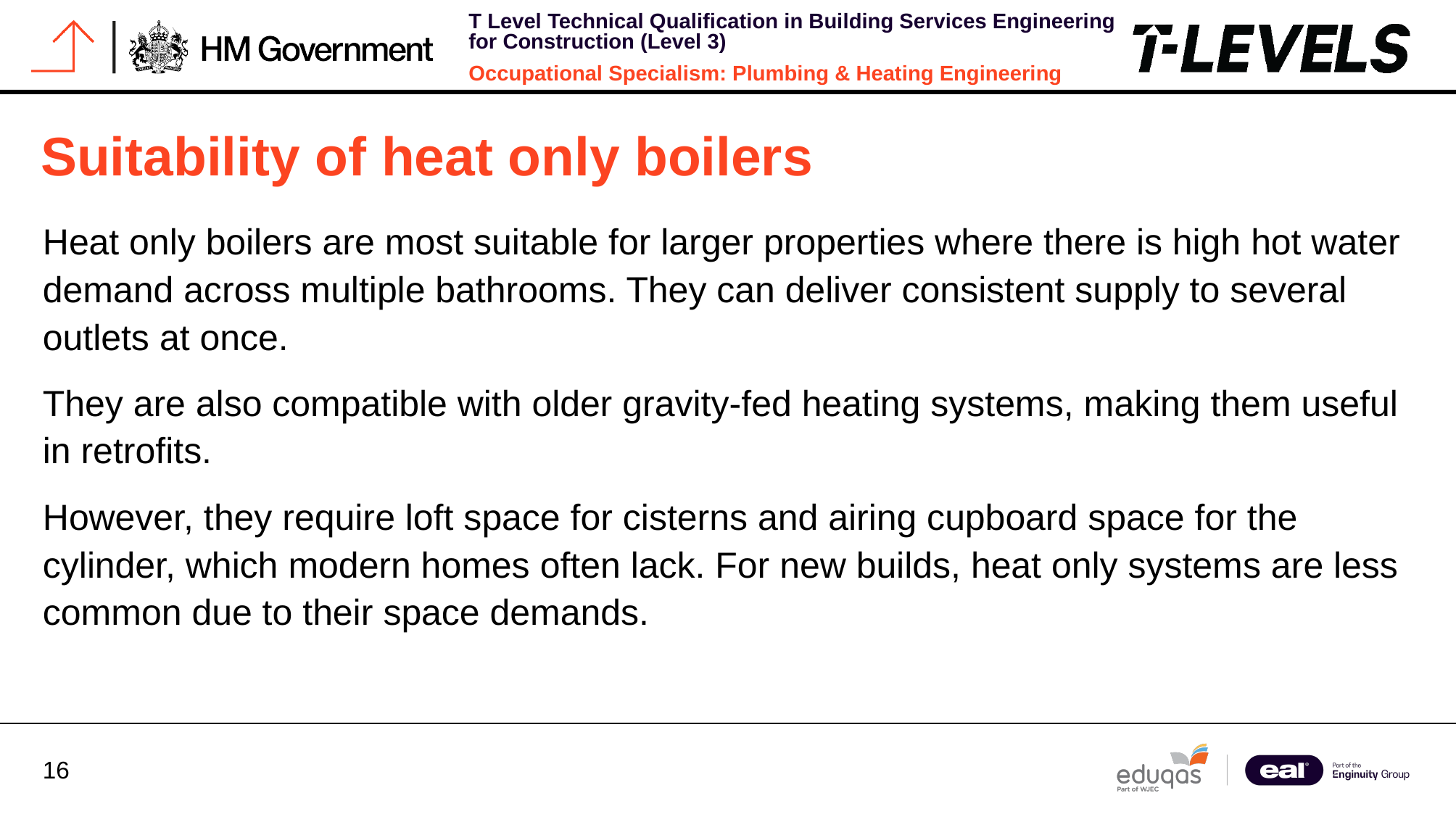

# Suitability of heat only boilers
Heat only boilers are most suitable for larger properties where there is high hot water demand across multiple bathrooms. They can deliver consistent supply to several outlets at once.
They are also compatible with older gravity-fed heating systems, making them useful in retrofits.
However, they require loft space for cisterns and airing cupboard space for the cylinder, which modern homes often lack. For new builds, heat only systems are less common due to their space demands.